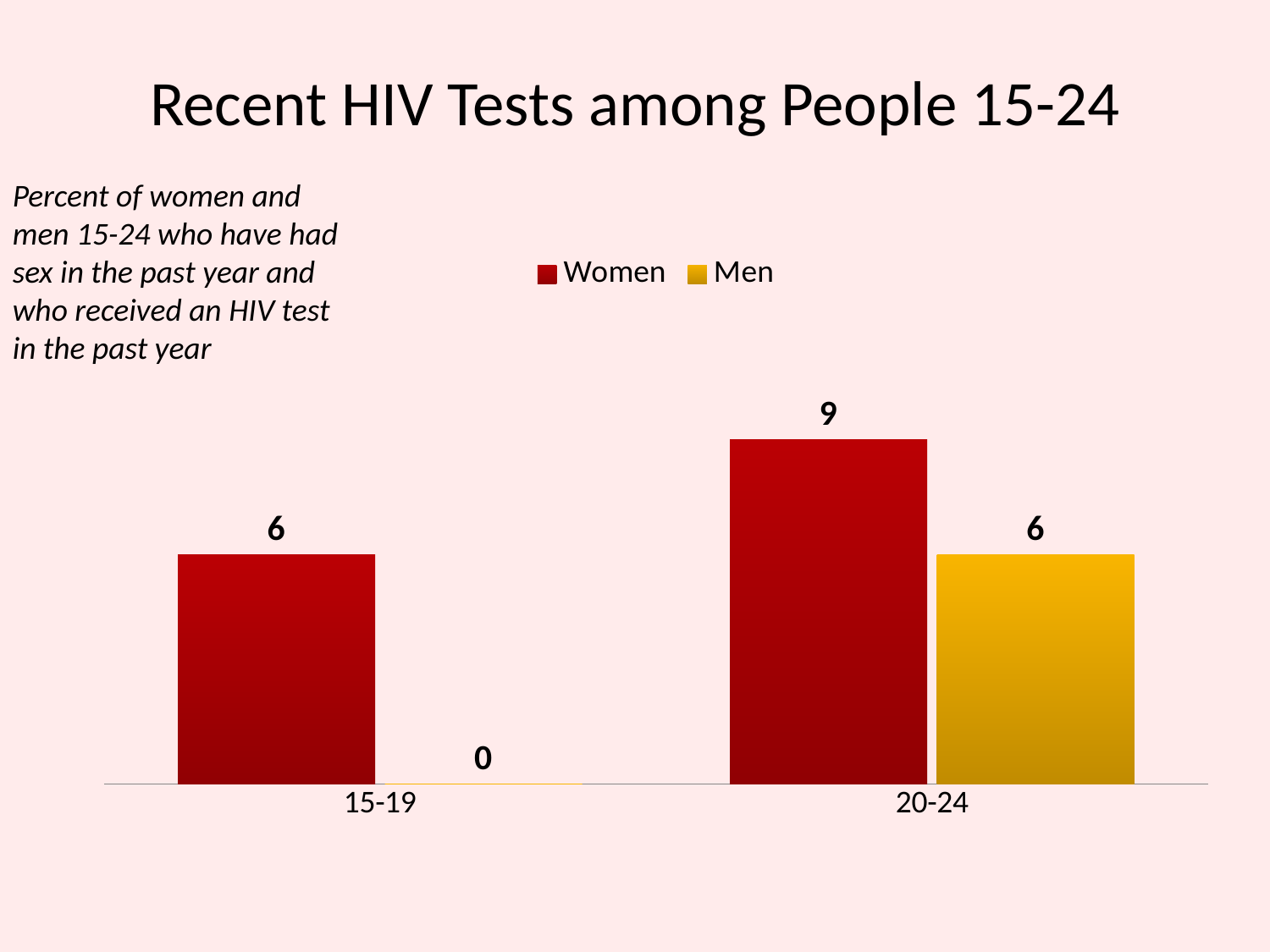

# Recent HIV Tests among People 15-24
Percent of women and men 15-24 who have had sex in the past year and who received an HIV test in the past year

### Chart

| Category | Women | Men |
|---|---|---|
| 15-19 | 6.0 | 0.0 |
| 20-24 | 9.0 | 6.0 |